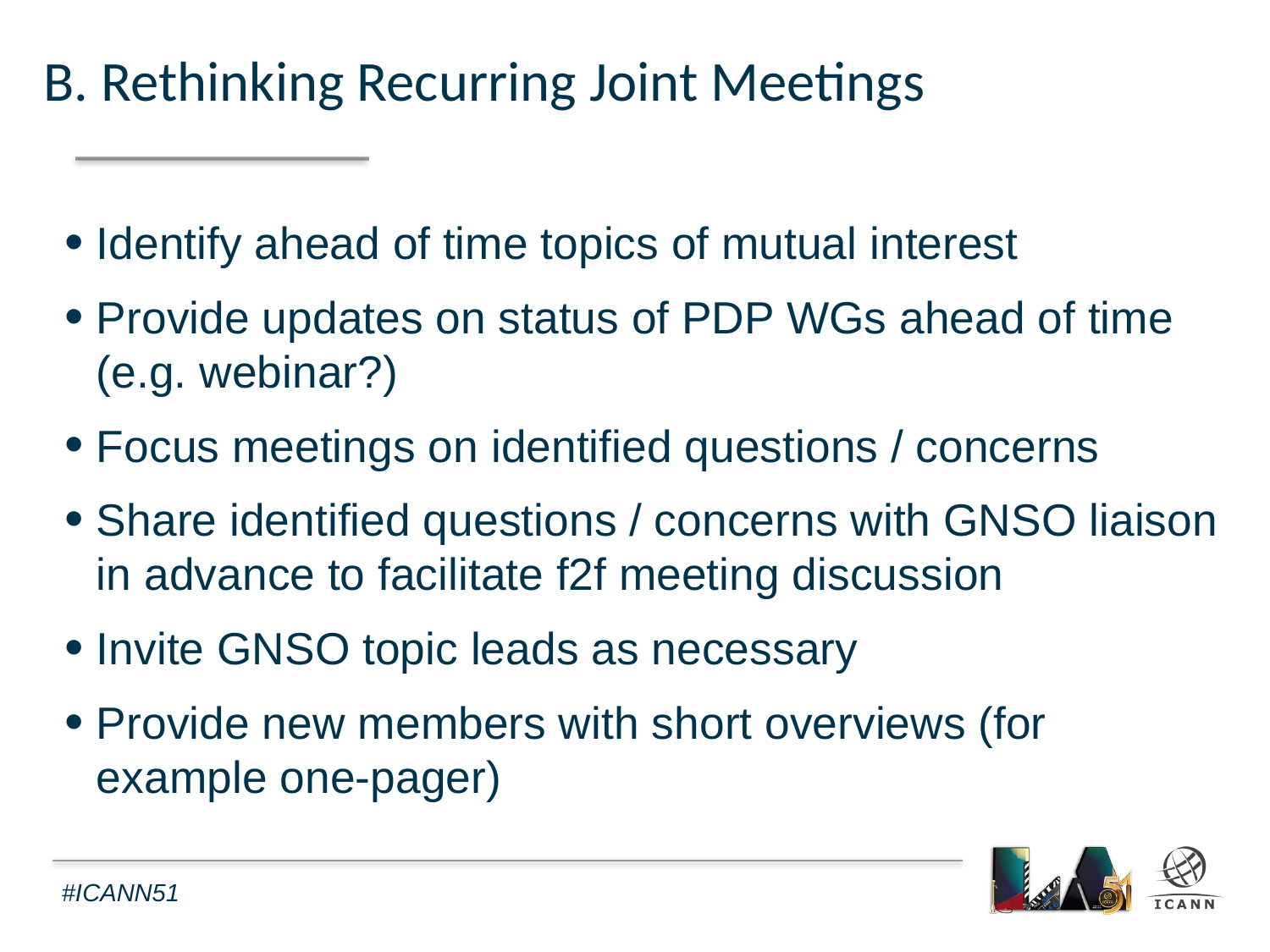

B. Rethinking Recurring Joint Meetings
Identify ahead of time topics of mutual interest
Provide updates on status of PDP WGs ahead of time (e.g. webinar?)
Focus meetings on identified questions / concerns
Share identified questions / concerns with GNSO liaison in advance to facilitate f2f meeting discussion
Invite GNSO topic leads as necessary
Provide new members with short overviews (for example one-pager)